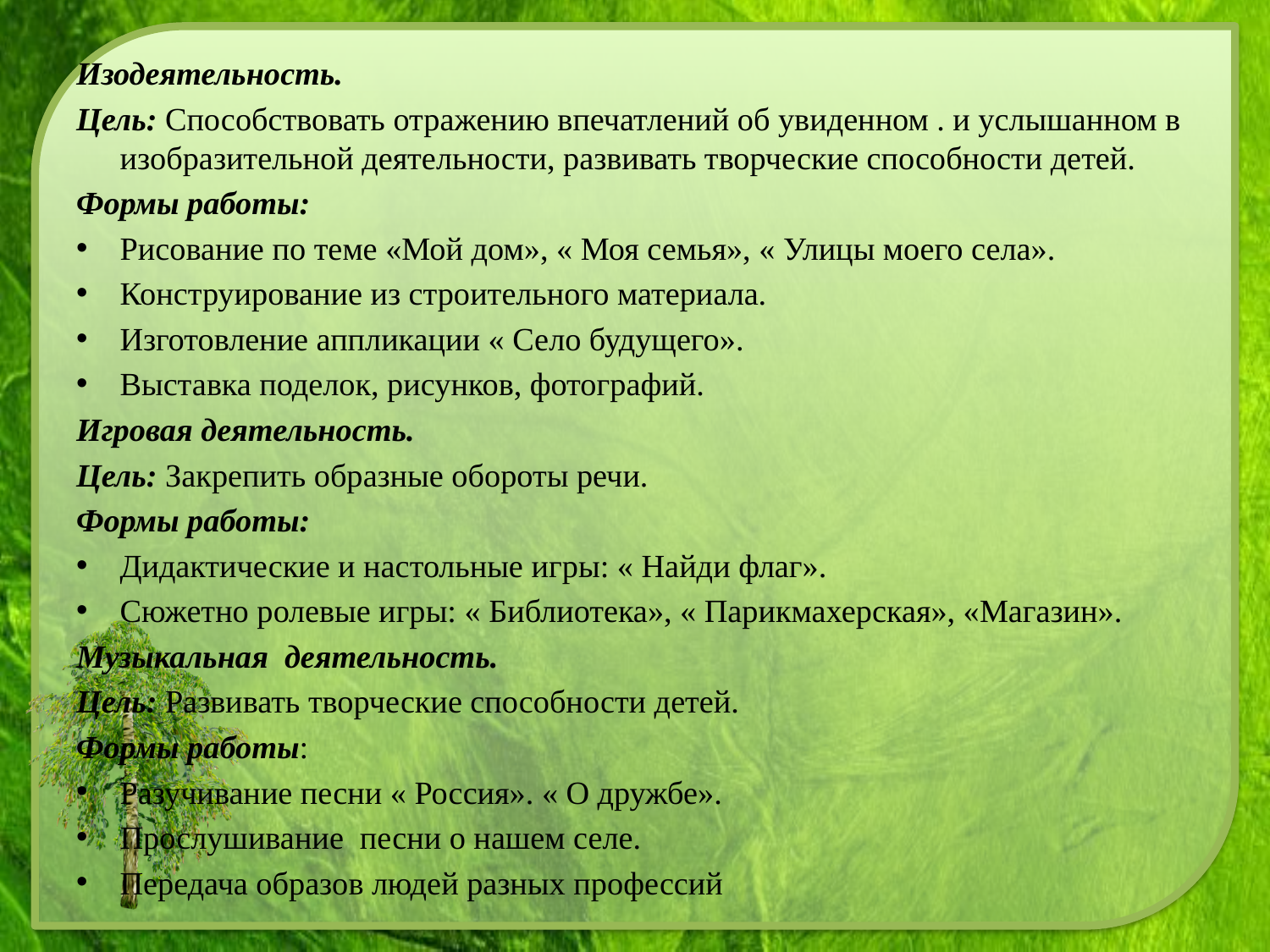

Изодеятельность.
Цель: Способствовать отражению впечатлений об увиденном . и услышанном в изобразительной деятельности, развивать творческие способности детей.
Формы работы:
Рисование по теме «Мой дом», « Моя семья», « Улицы моего села».
Конструирование из строительного материала.
Изготовление аппликации « Село будущего».
Выставка поделок, рисунков, фотографий.
Игровая деятельность.
Цель: Закрепить образные обороты речи.
Формы работы:
Дидактические и настольные игры: « Найди флаг».
Сюжетно ролевые игры: « Библиотека», « Парикмахерская», «Магазин».
Музыкальная  деятельность.
Цель: Развивать творческие способности детей.
Формы работы:
Разучивание песни « Россия». « О дружбе».
Прослушивание  песни о нашем селе.
Передача образов людей разных профессий